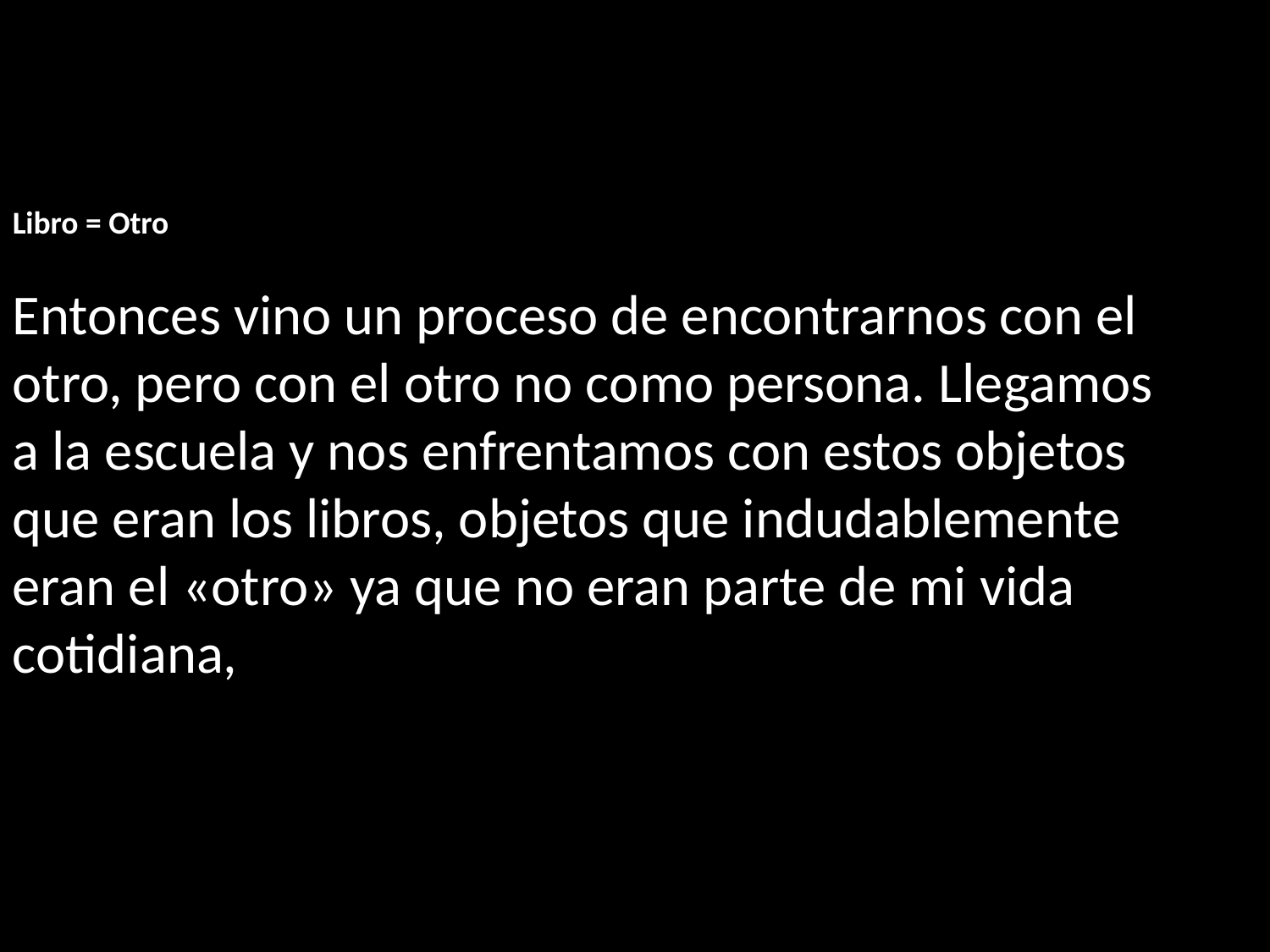

Libro = Otro

Entonces vino un proceso de encontrarnos con el otro, pero con el otro no como persona. Llegamos a la escuela y nos enfrentamos con estos objetos que eran los libros, objetos que indudablemente eran el «otro» ya que no eran parte de mi vida cotidiana,